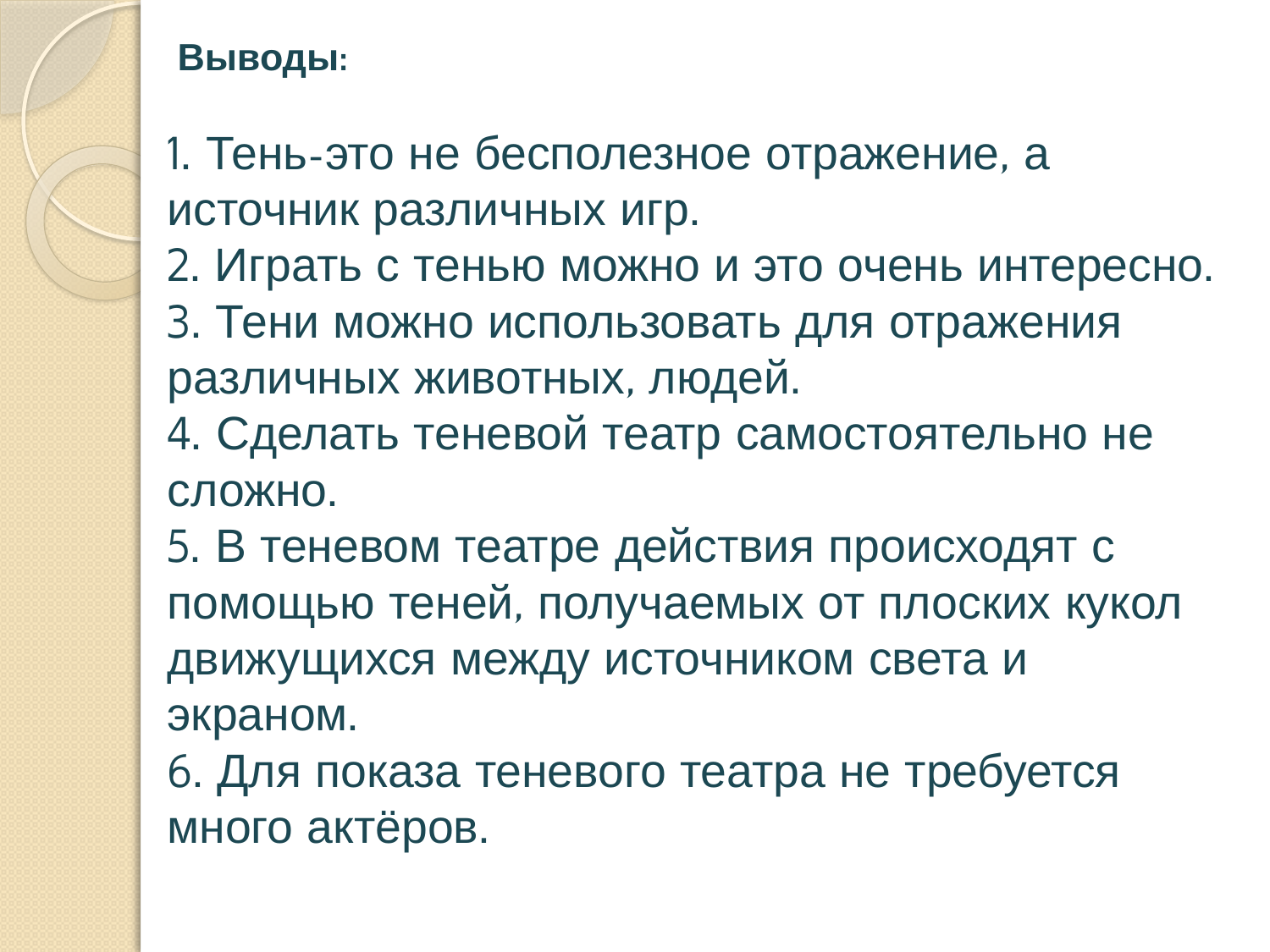

# Выводы:
1. Тень-это не бесполезное отражение, а источник различных игр.
2. Играть с тенью можно и это очень интересно.
3. Тени можно использовать для отражения различных животных, людей.
4. Сделать теневой театр самостоятельно не сложно.
5. В теневом театре действия происходят с помощью теней, получаемых от плоских кукол движущихся между источником света и экраном.
6. Для показа теневого театра не требуется много актёров.